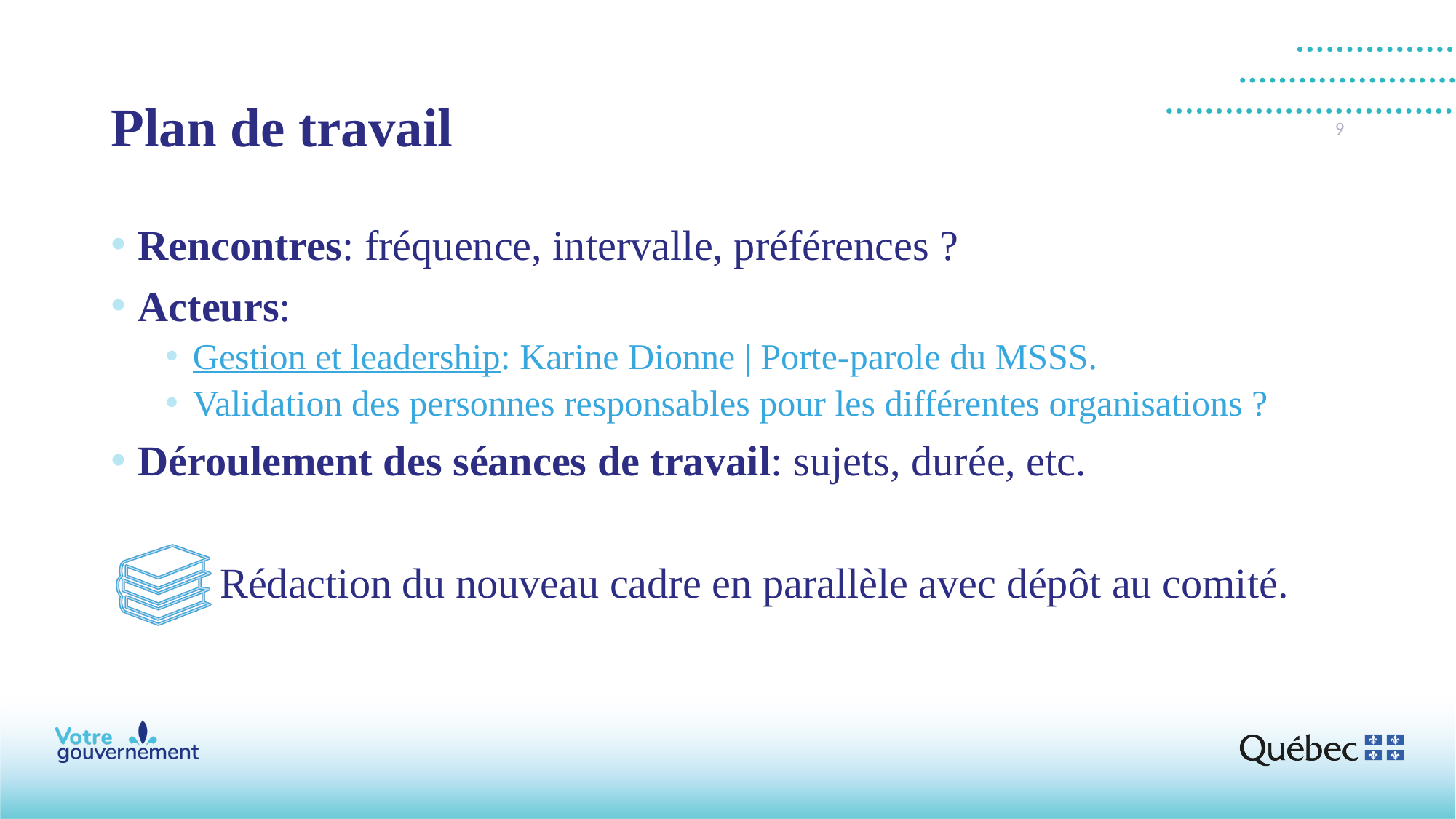

# Plan de travail
9
Rencontres: fréquence, intervalle, préférences ?
Acteurs:
Gestion et leadership: Karine Dionne | Porte-parole du MSSS.
Validation des personnes responsables pour les différentes organisations ?
Déroulement des séances de travail: sujets, durée, etc.

	Rédaction du nouveau cadre en parallèle avec dépôt au comité.